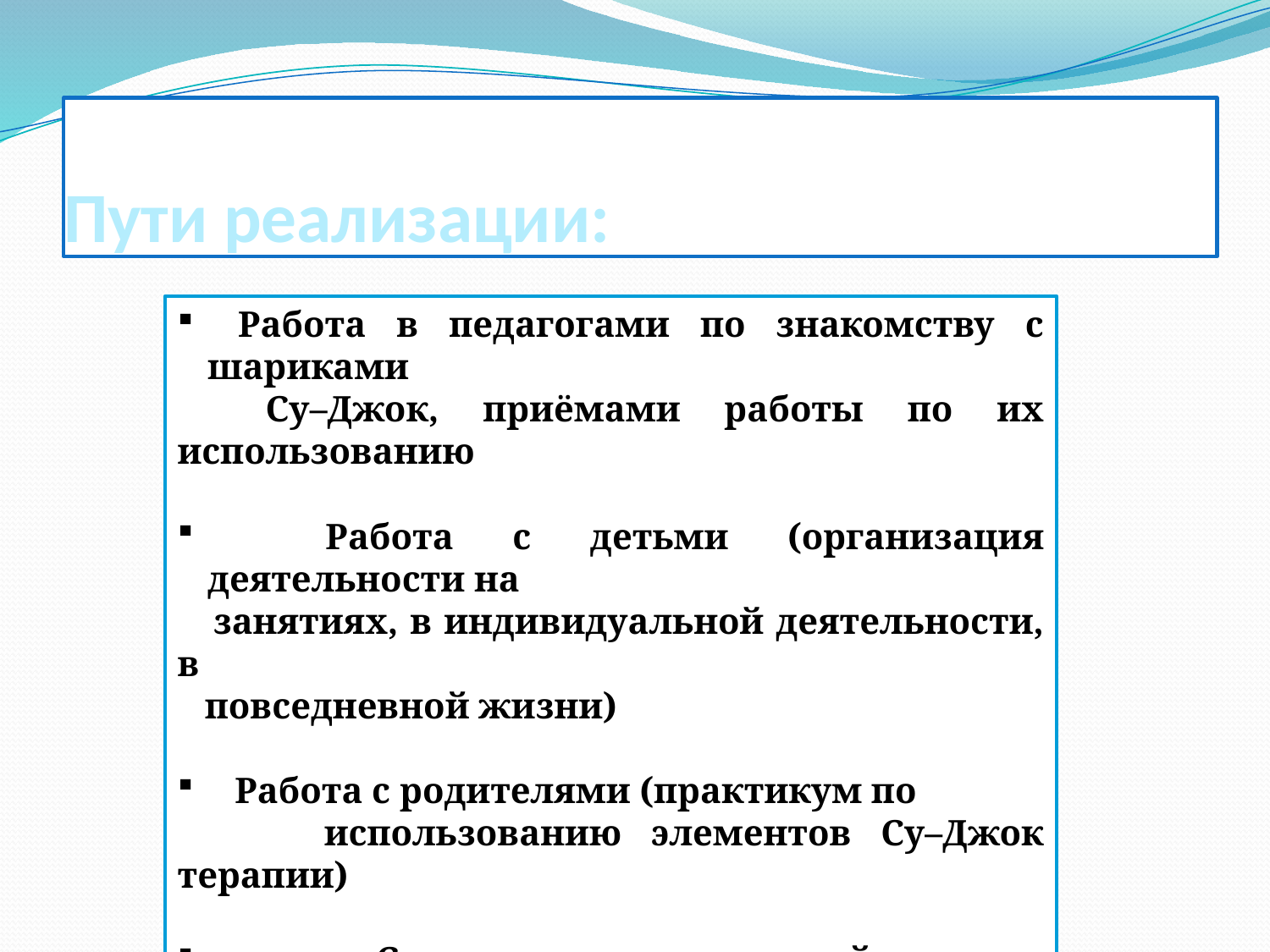

# Пути реализации:
 Работа в педагогами по знакомству с шариками
  Су–Джок, приёмами работы по их использованию

  Работа с детьми (организация деятельности на
   занятиях, в индивидуальной деятельности, в
   повседневной жизни)

   Работа с родителями (практикум по
     использованию элементов Су–Джок терапии)

   Создание развивающей среды (приобретение
     массажных шариков, составление картотек игр, упражнений)